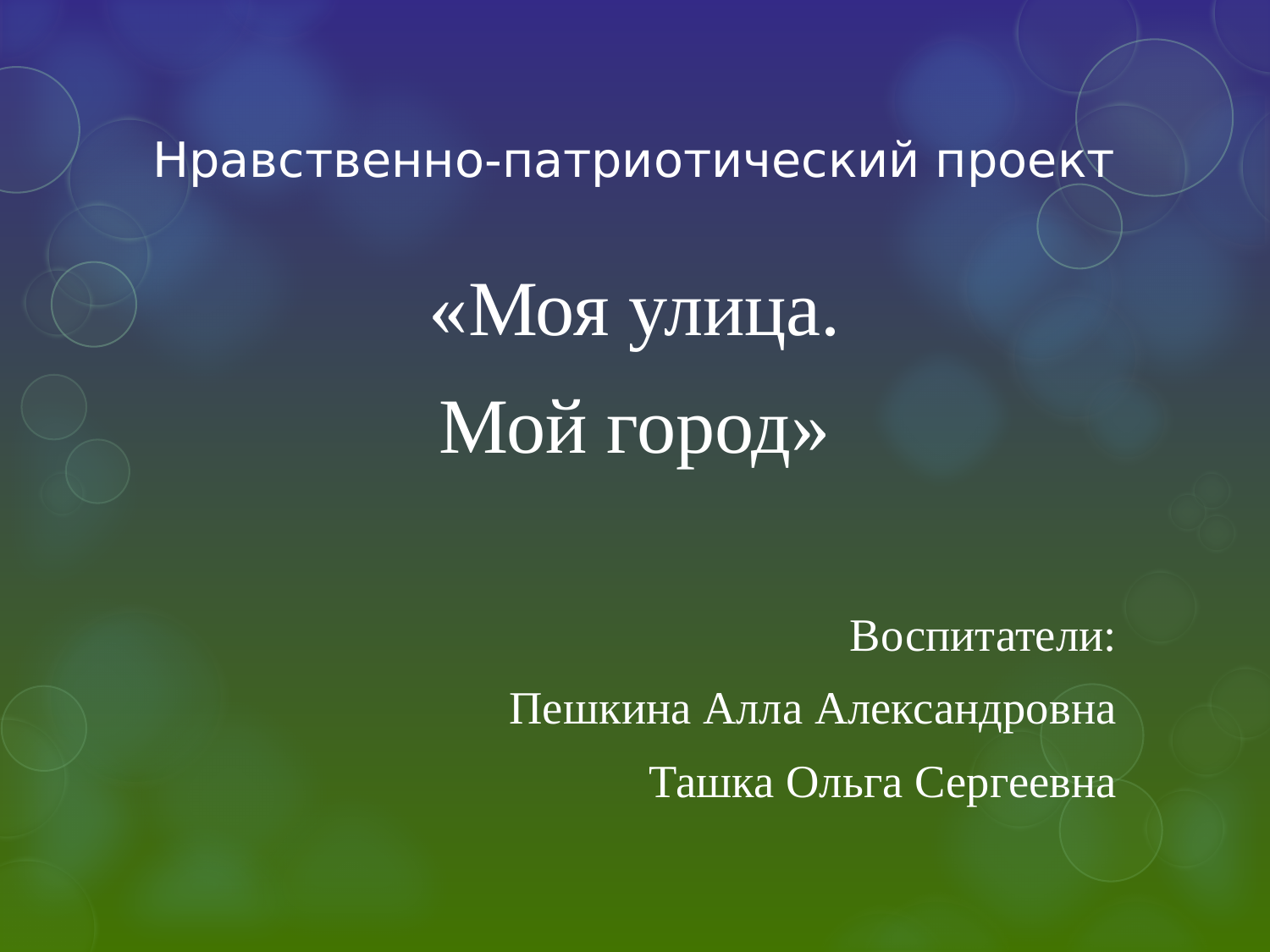

# Нравственно-патриотический проект
«Моя улица.
Мой город»

Воспитатели:
Пешкина Алла Александровна
Ташка Ольга Сергеевна